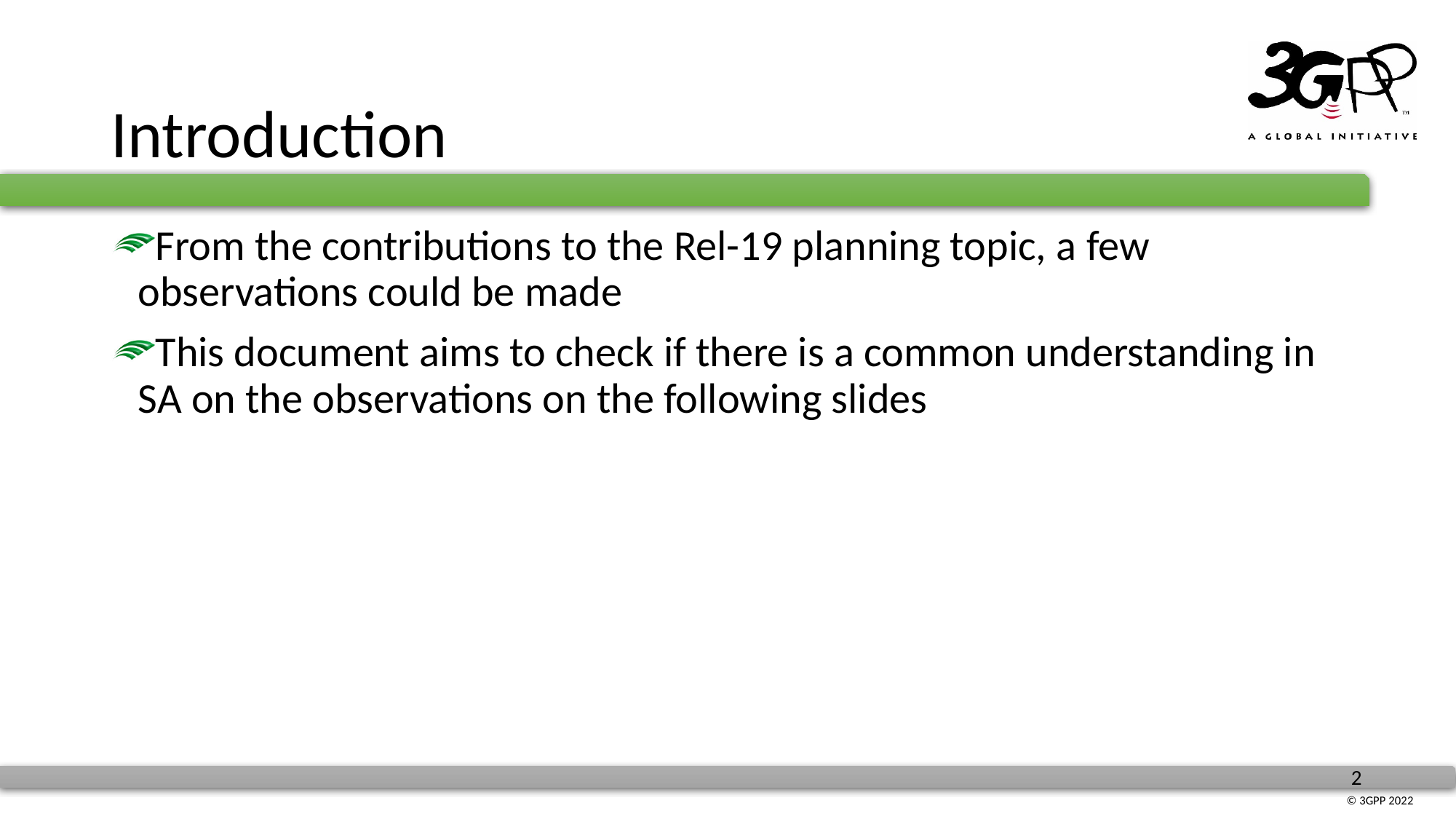

# Introduction
From the contributions to the Rel-19 planning topic, a few observations could be made
This document aims to check if there is a common understanding in SA on the observations on the following slides